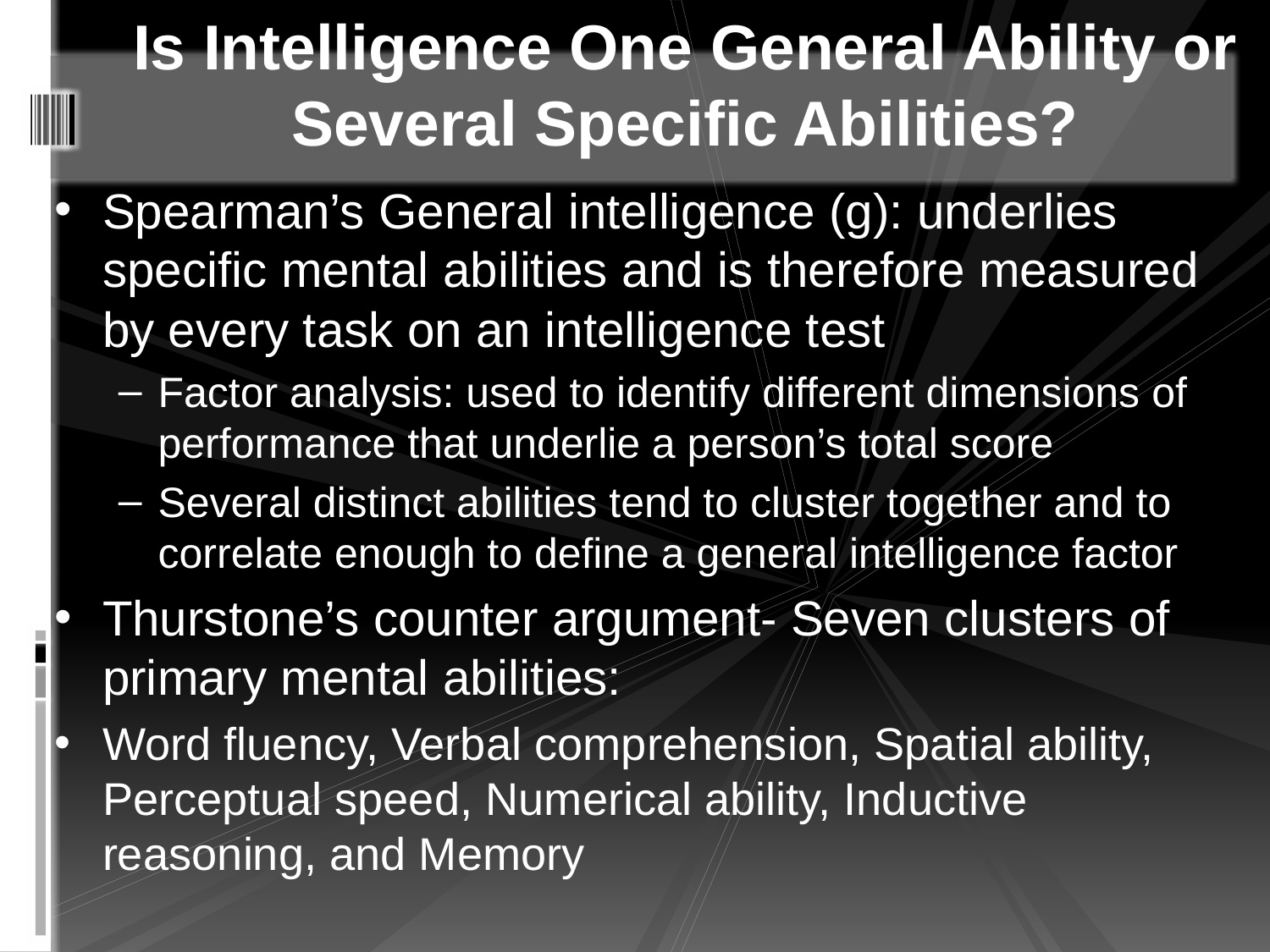

Is Intelligence One General Ability or Several Specific Abilities?
Spearman’s General intelligence (g): underlies specific mental abilities and is therefore measured by every task on an intelligence test
Factor analysis: used to identify different dimensions of performance that underlie a person’s total score
Several distinct abilities tend to cluster together and to correlate enough to define a general intelligence factor
Thurstone’s counter argument- Seven clusters of primary mental abilities:
Word fluency, Verbal comprehension, Spatial ability, Perceptual speed, Numerical ability, Inductive reasoning, and Memory